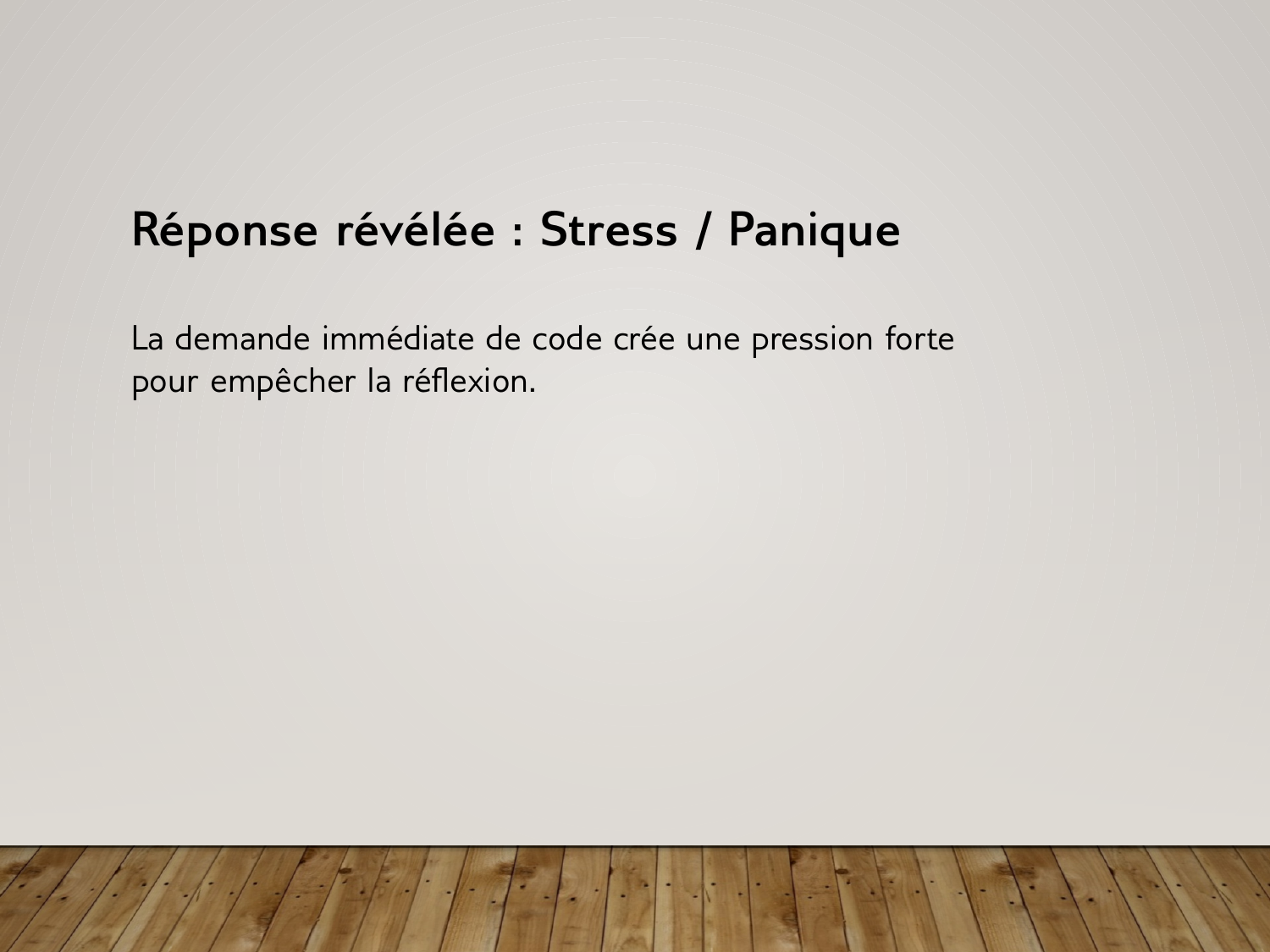

Réponse révélée : Stress / Panique

La demande immédiate de code crée une pression forte
pour empêcher la réflexion.